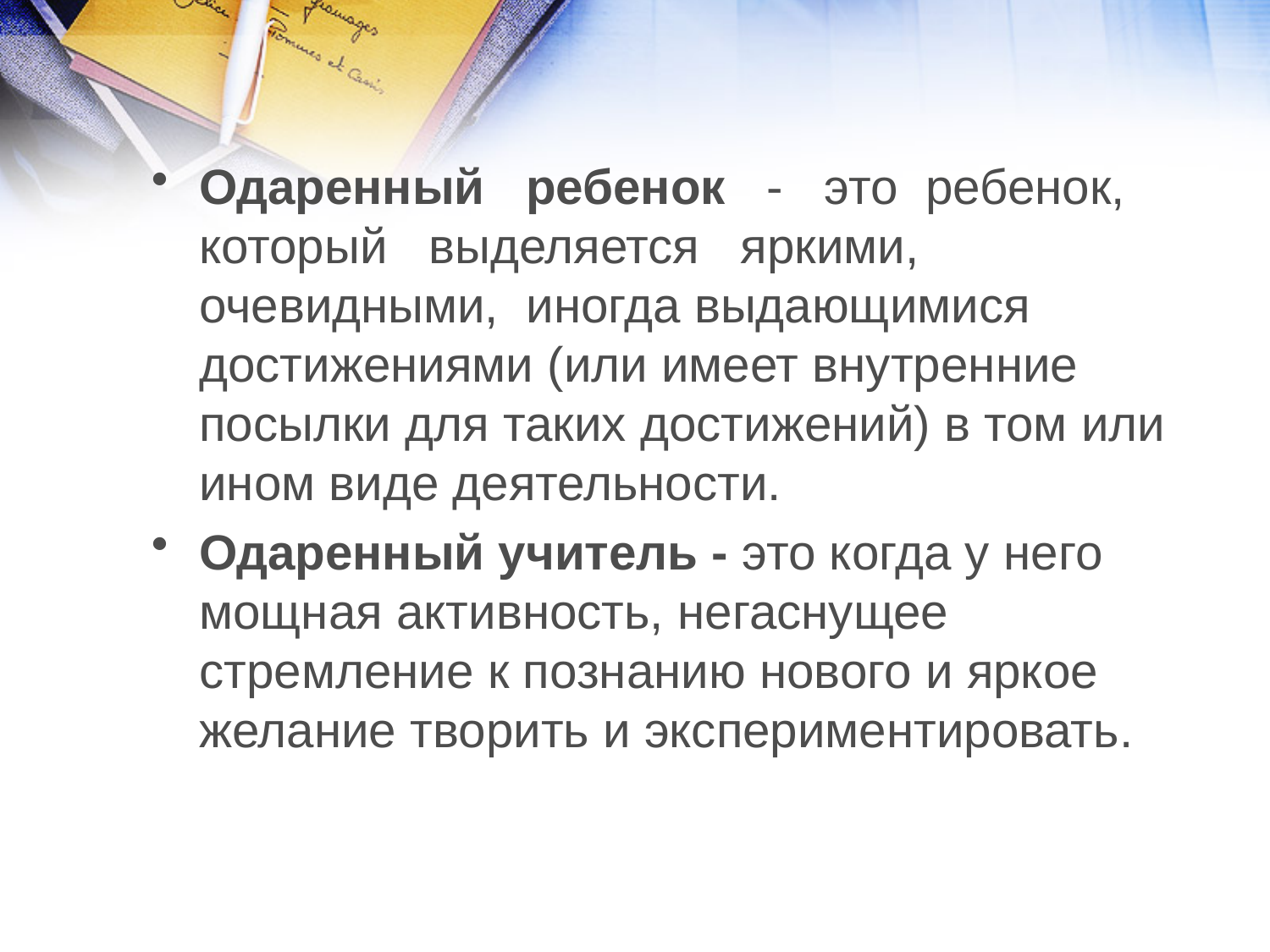

Одаренный   ребенок   -   это  ребенок,   который   выделяется   яркими, очевидными,  иногда выдающимися достижениями (или имеет внутренние посылки для таких достижений) в том или ином виде деятельности.
Одаренный учитель - это когда у него мощная активность, негаснущее стремление к познанию нового и яркое желание творить и экспериментировать.